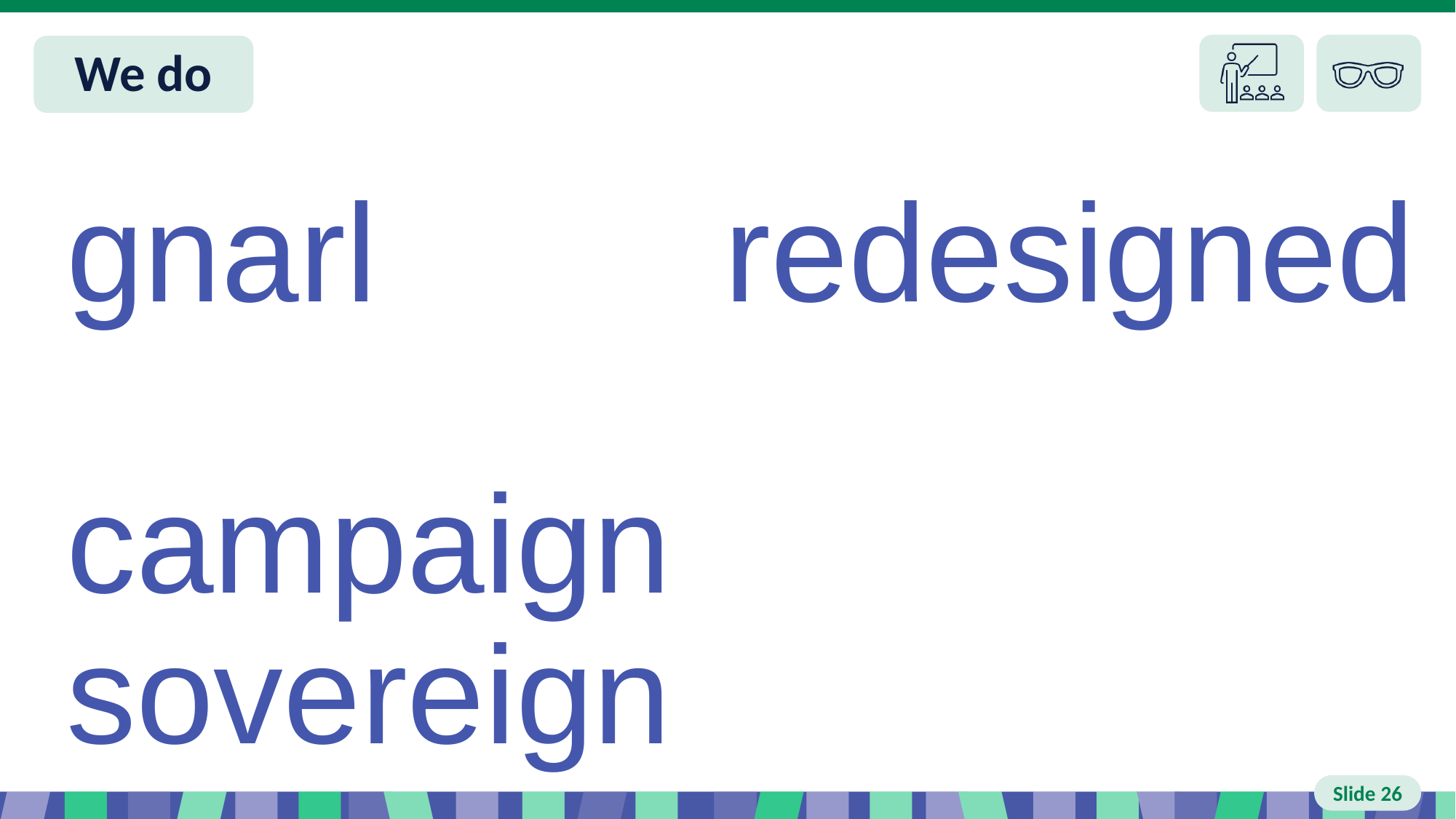

Slide 26 We do
gnarl         redesigned
campaign     sovereign